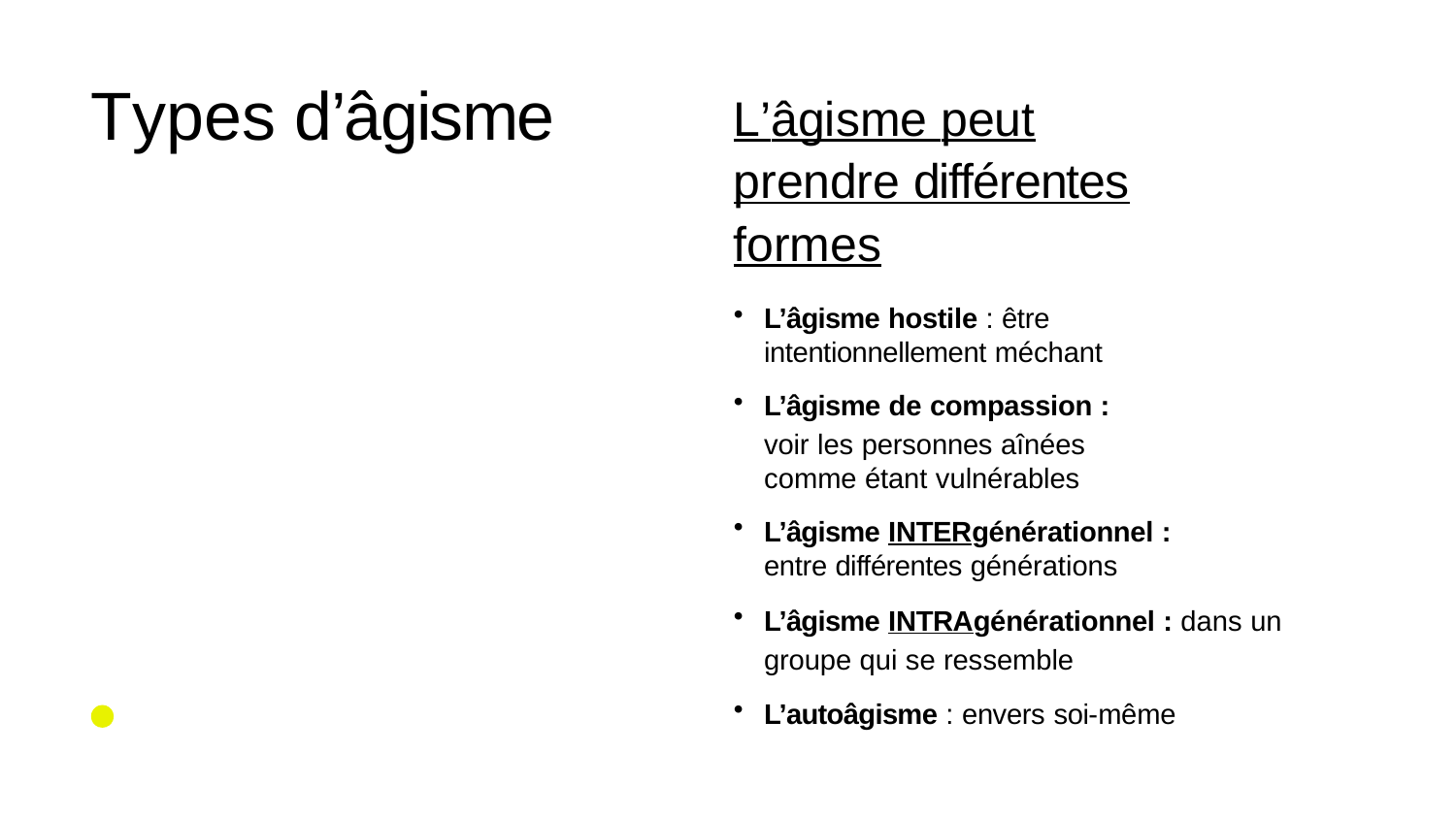

# Types d’âgisme
L’âgisme peut prendre différentes formes
L’âgisme hostile : être intentionnellement méchant
L’âgisme de compassion :
voir les personnes aînées comme étant vulnérables
L’âgisme INTERgénérationnel : entre différentes générations
L’âgisme INTRAgénérationnel : dans un groupe qui se ressemble
L’autoâgisme : envers soi-même